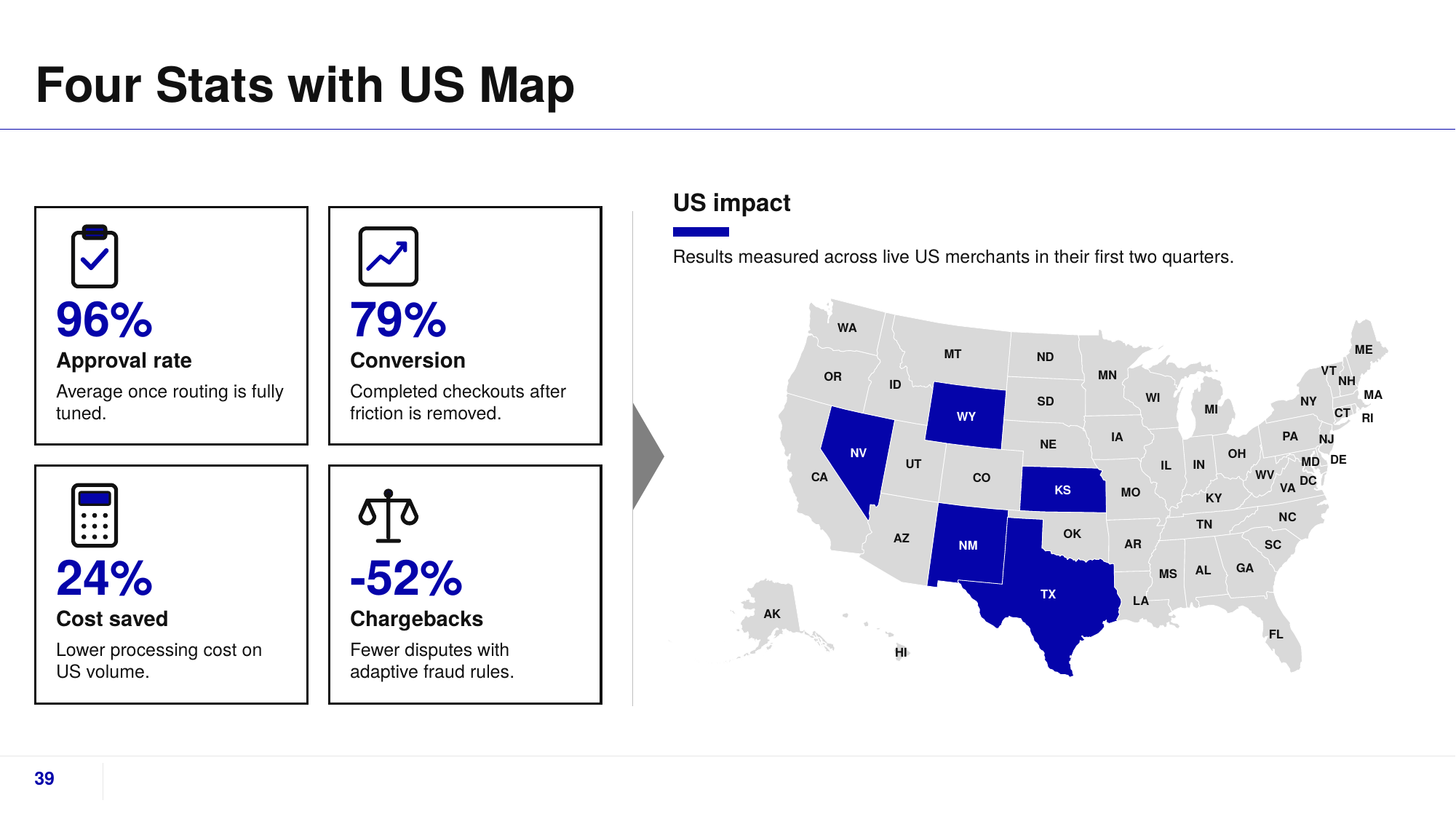

# Four Stats with US Map
US impact

Results measured across live US merchants in their first two quarters.
96%
79%

WA

MT
ME

ND

MN
OR
VT

ID
NH

WI
MA
NY

SD

MI

WY

CT
RI

PA
IA

NE
NJ

NV

OH

MD
UT
DE

IL
IN

CA

CO
WV

DC
VA
KS
MO
KY

NC

TN

OK

AZ

NM
AR
SC

GA
AL
MS

TX
LA

AK

FL
HI
Approval rate
Conversion
Average once routing is fully tuned.
Completed checkouts after friction is removed.

24%
-52%
Cost saved
Chargebacks
Lower processing cost on US volume.
Fewer disputes with adaptive fraud rules.
39